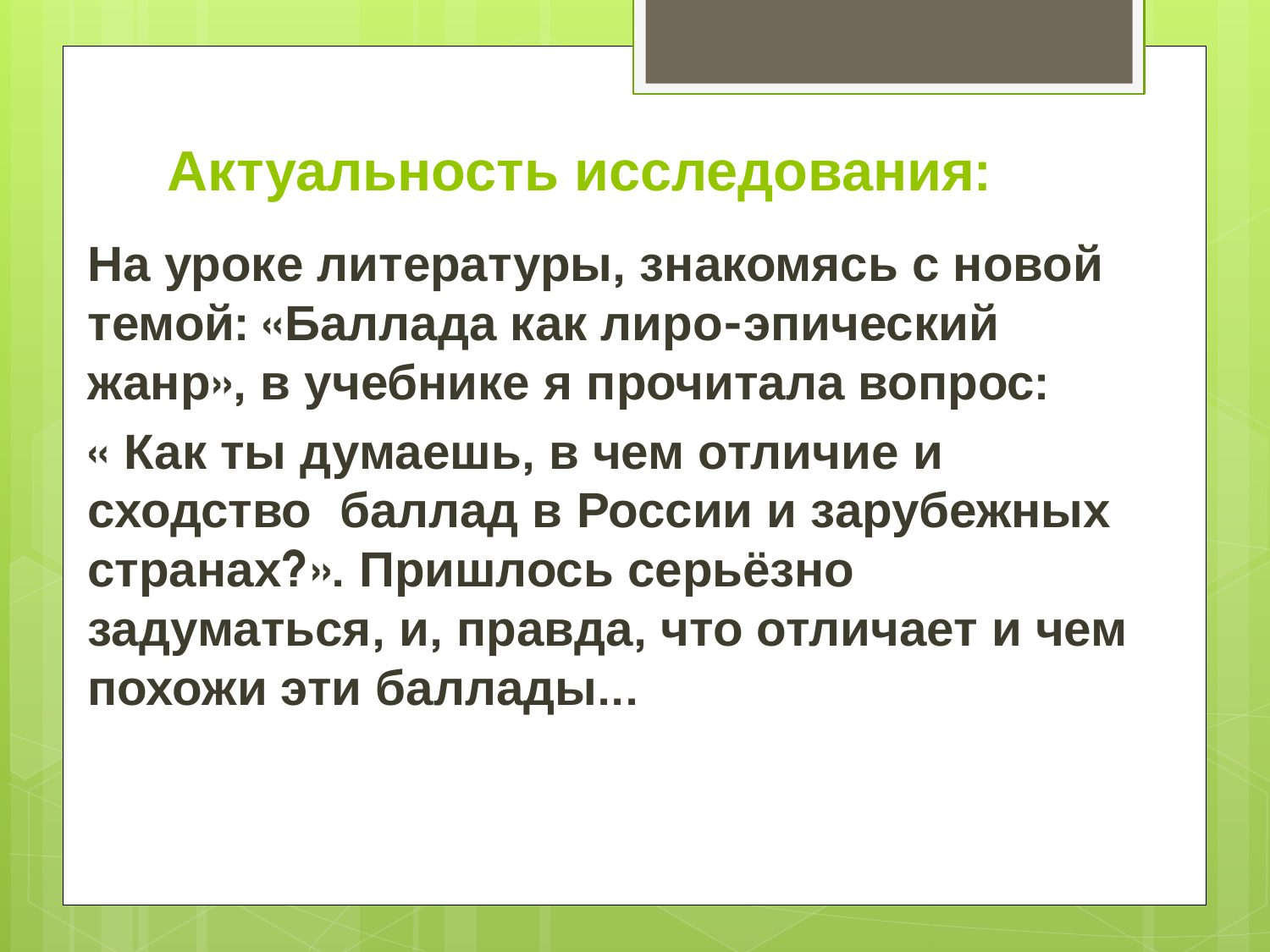

# Актуальность исследования:
На уроке литературы, знакомясь с новой темой: «Баллада как лиро-эпический жанр», в учебнике я прочитала вопрос:
« Как ты думаешь, в чем отличие и сходство  баллад в России и зарубежных странах?». Пришлось серьёзно задуматься, и, правда, что отличает и чем похожи эти баллады...